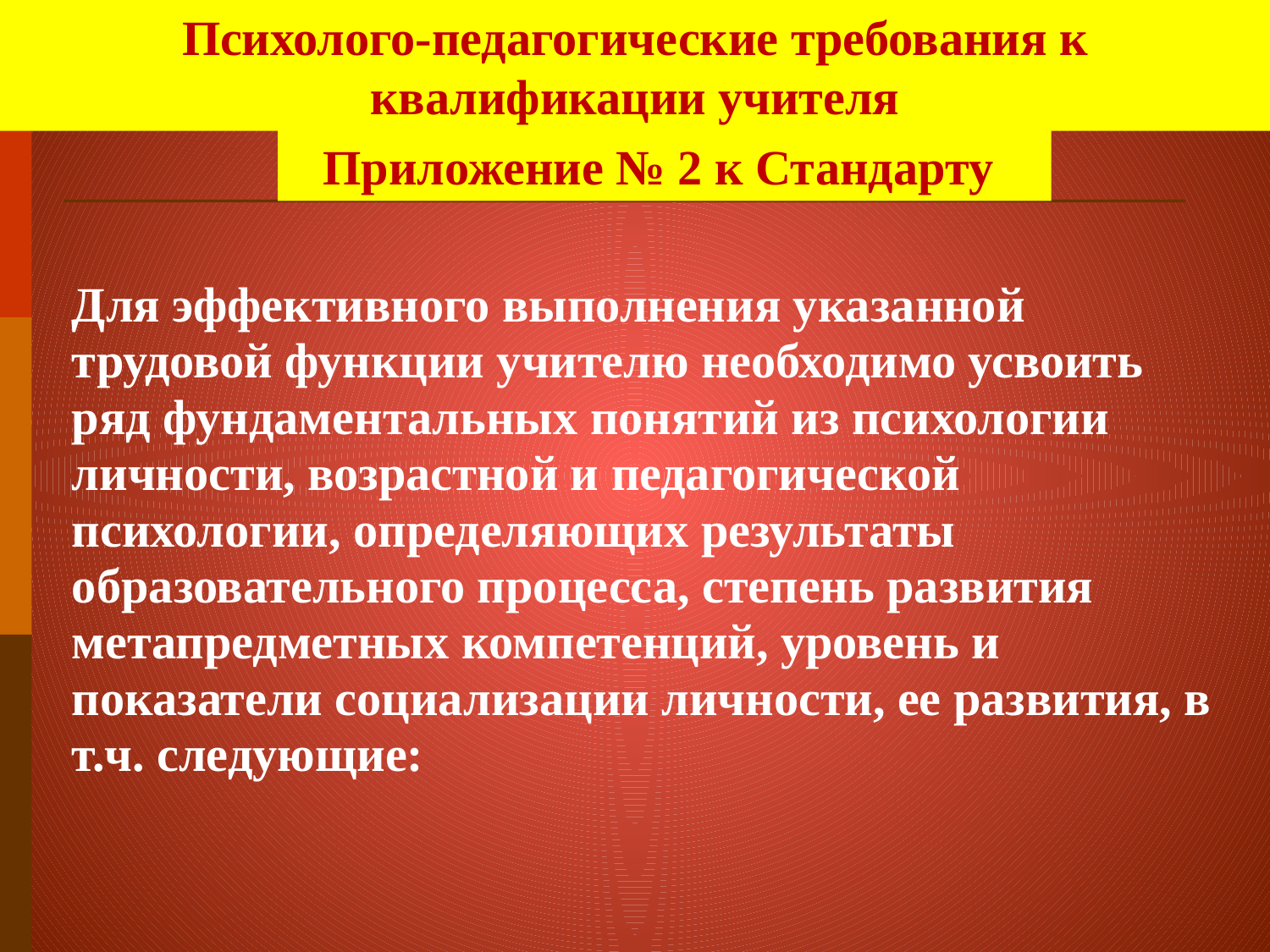

Психолого-педагогические требования к квалификации учителя
Приложение № 2 к Стандарту
Для эффективного выполнения указанной трудовой функции учителю необходимо усвоить ряд фундаментальных понятий из психологии личности, возрастной и педагогической психологии, определяющих результаты образовательного процесса, степень развития метапредметных компетенций, уровень и показатели социализации личности, ее развития, в т.ч. следующие: